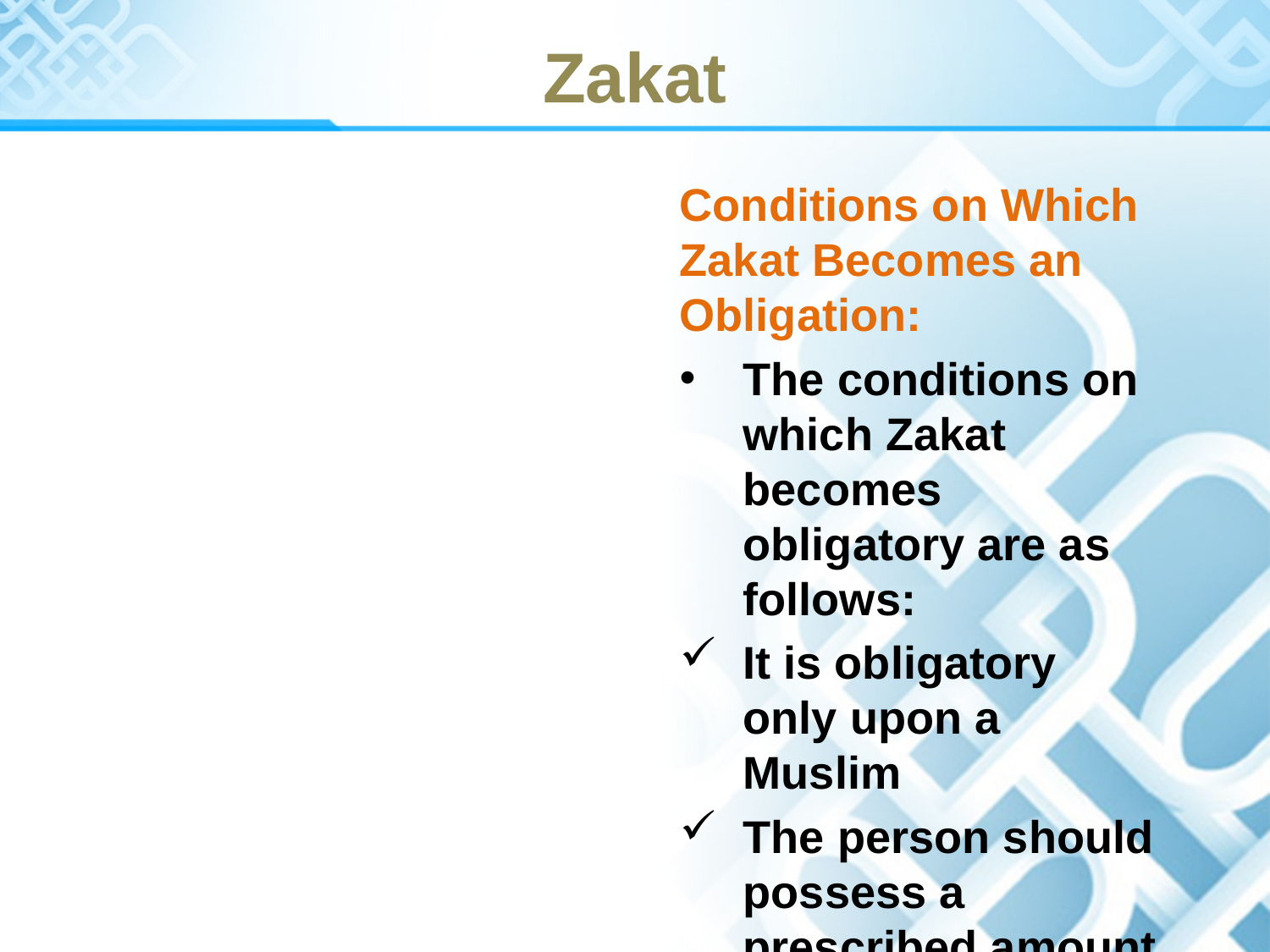

Zakat
Conditions on Which Zakat Becomes an Obligation:
The conditions on which Zakat becomes obligatory are as follows:
It is obligatory only upon a Muslim
The person should possess a prescribed amount of wealth.